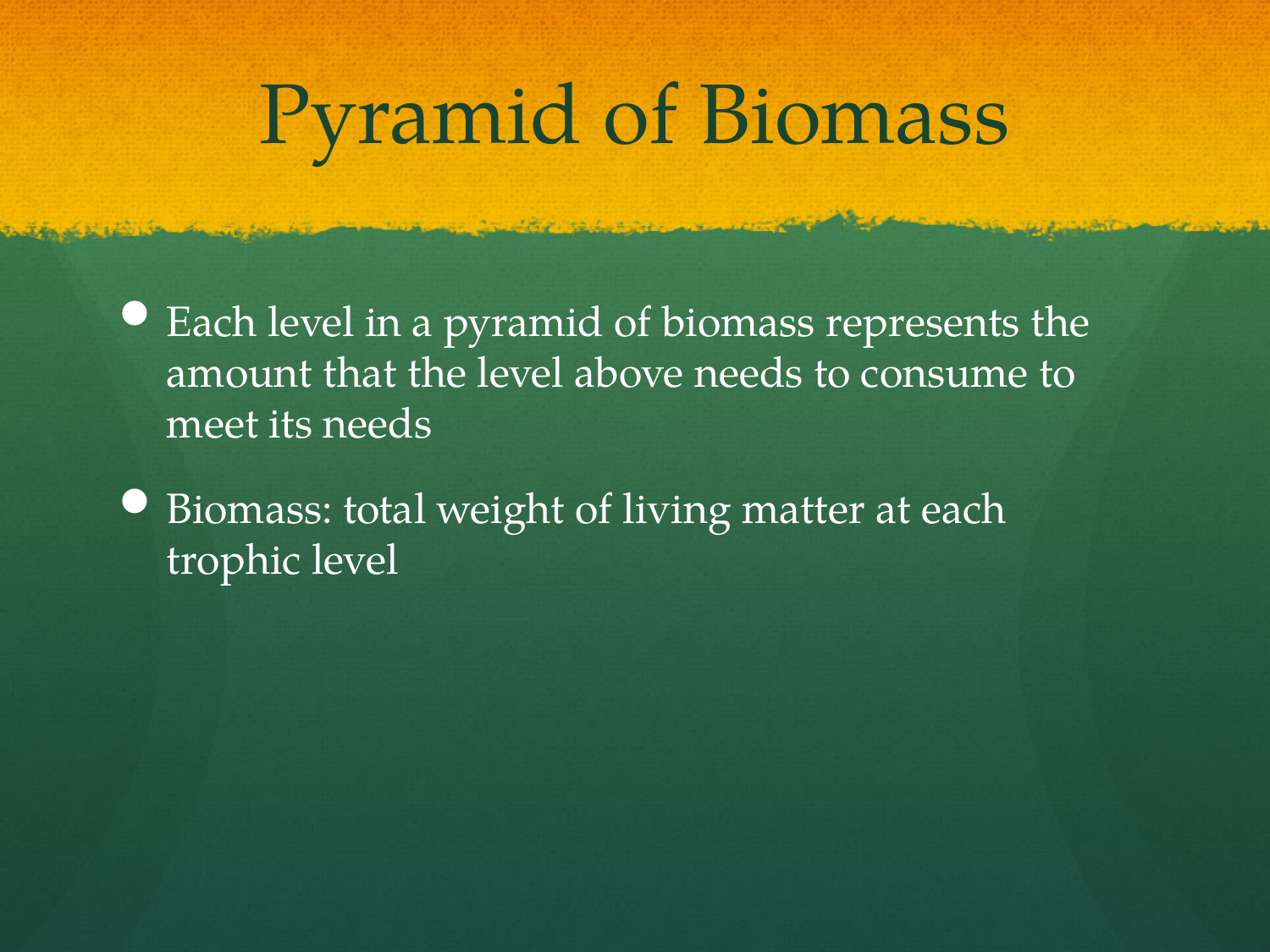

# Pyramid of Biomass
Each level in a pyramid of biomass represents the amount that the level above needs to consume to meet its needs
Biomass: total weight of living matter at each trophic level